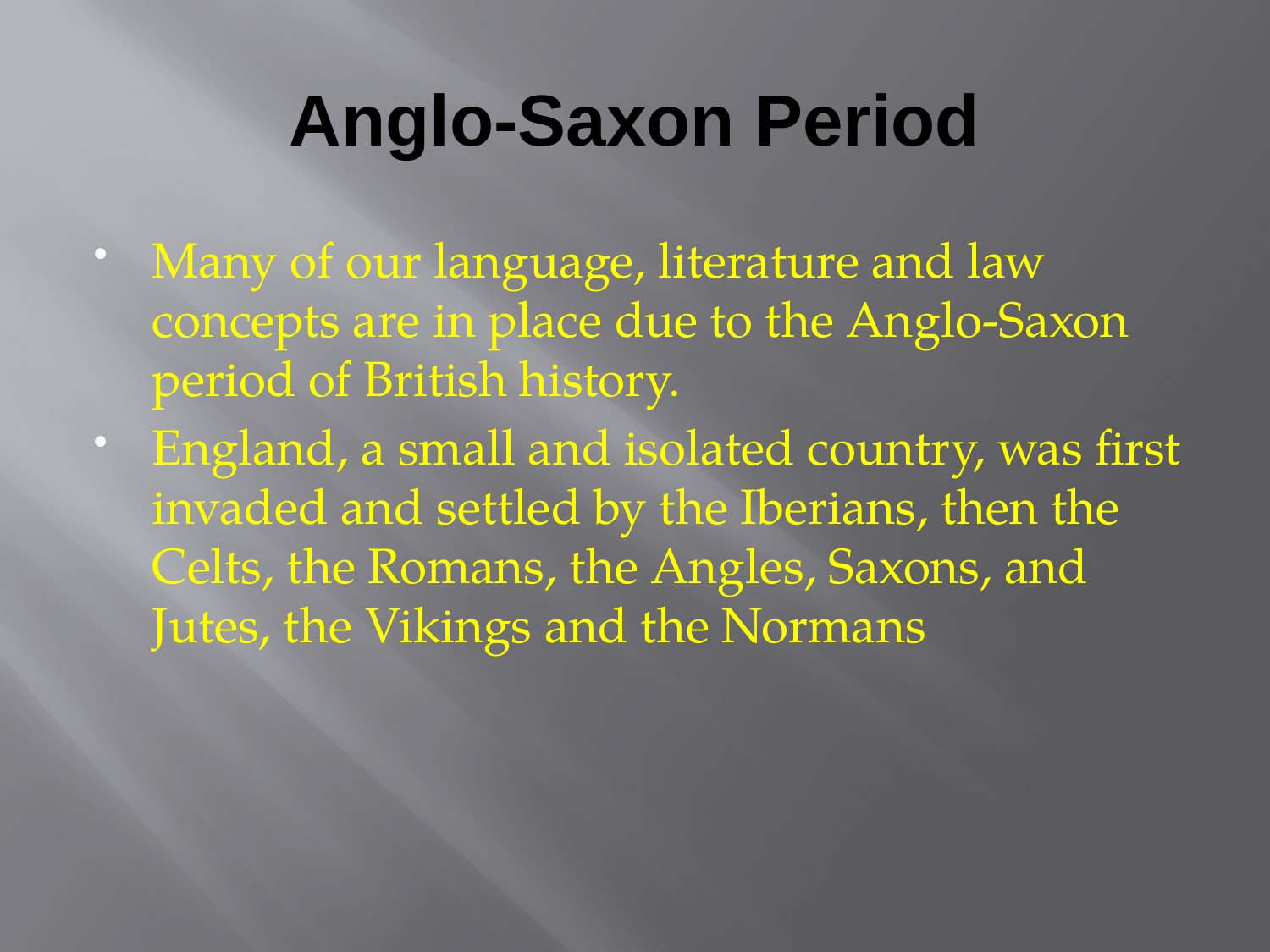

# Anglo-Saxon Period
Many of our language, literature and law concepts are in place due to the Anglo-Saxon period of British history.
England, a small and isolated country, was first invaded and settled by the Iberians, then the Celts, the Romans, the Angles, Saxons, and Jutes, the Vikings and the Normans